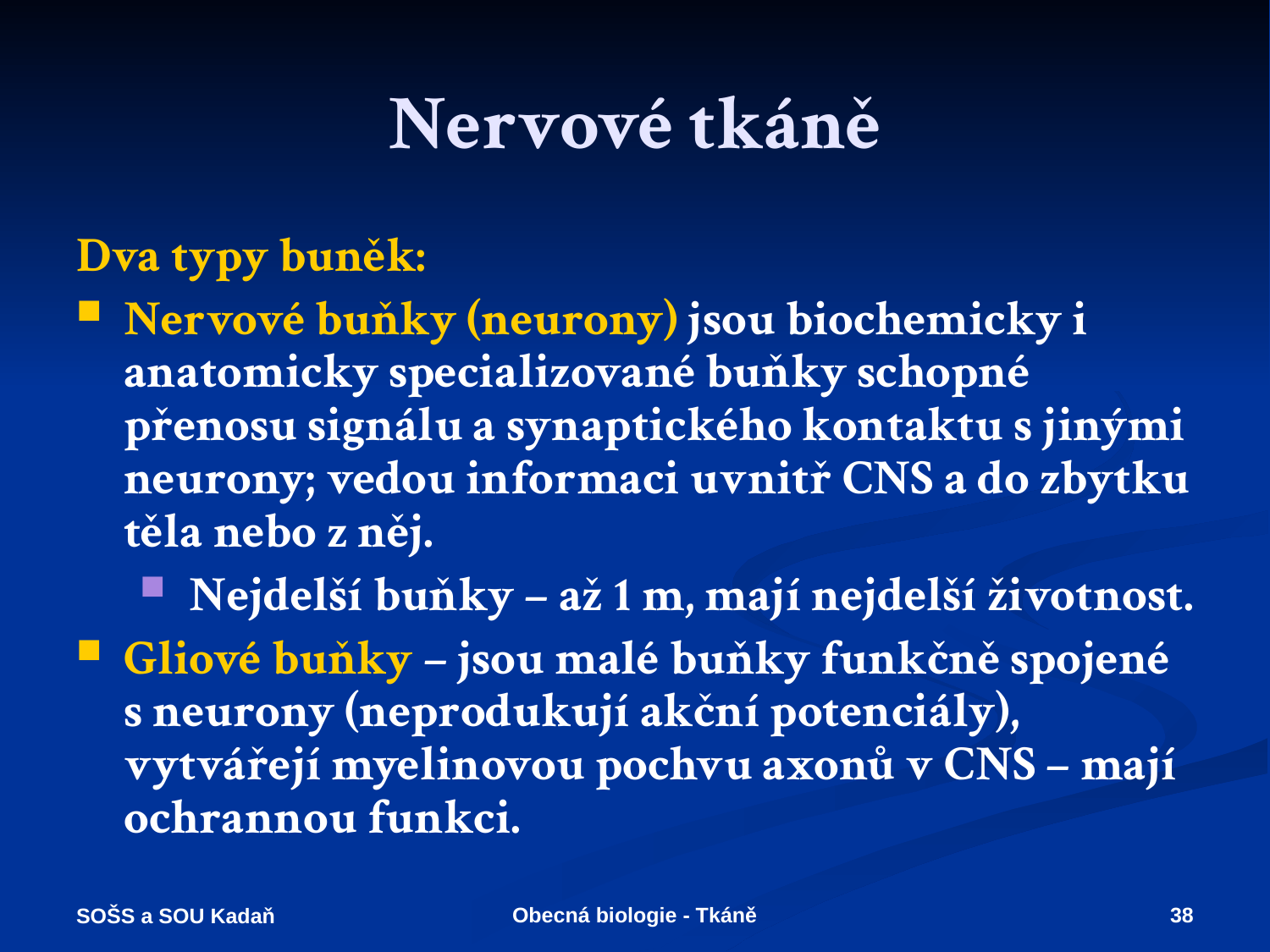

# Nervové tkáně
Dva typy buněk:
Nervové buňky (neurony) jsou biochemicky i anatomicky specializované buňky schopné přenosu signálu a synaptického kontaktu s jinými neurony; vedou informaci uvnitř CNS a do zbytku těla nebo z něj.
 Nejdelší buňky – až 1 m, mají nejdelší životnost.
Gliové buňky – jsou malé buňky funkčně spojené s neurony (neprodukují akční potenciály), vytvářejí myelinovou pochvu axonů v CNS – mají ochrannou funkci.
Obecná biologie - Tkáně
38
SOŠS a SOU Kadaň